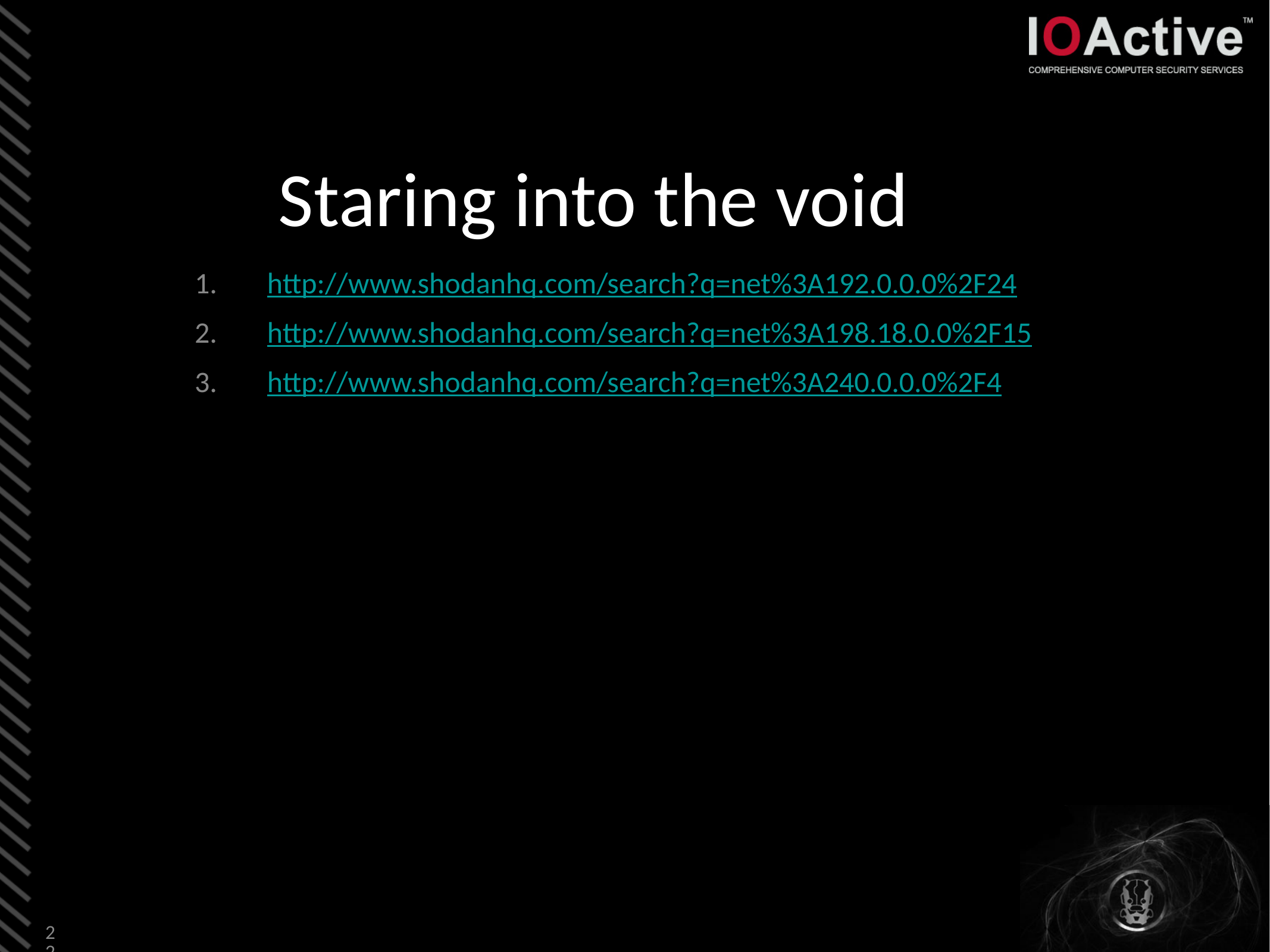

# Staring into the void
http://www.shodanhq.com/search?q=net%3A192.0.0.0%2F24
http://www.shodanhq.com/search?q=net%3A198.18.0.0%2F15
http://www.shodanhq.com/search?q=net%3A240.0.0.0%2F4
22